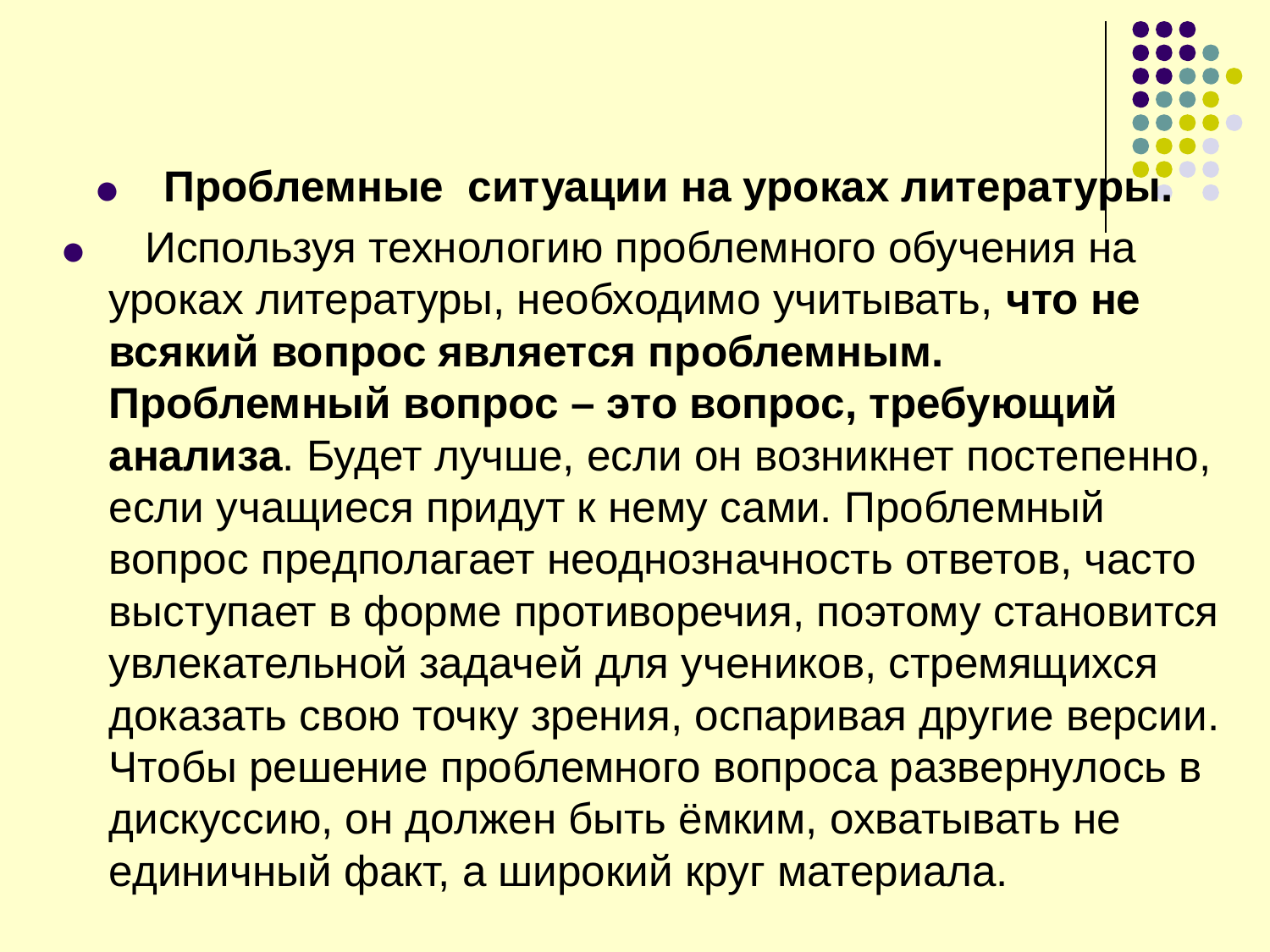

Проблемные  ситуации на уроках литературы.
   Используя технологию проблемного обучения на уроках литературы, необходимо учитывать, что не всякий вопрос является проблемным. Проблемный вопрос – это вопрос, требующий анализа. Будет лучше, если он возникнет постепенно, если учащиеся придут к нему сами. Проблемный вопрос предполагает неоднозначность ответов, часто выступает в форме противоречия, поэтому становится увлекательной задачей для учеников, стремящихся доказать свою точку зрения, оспаривая другие версии. Чтобы решение проблемного вопроса развернулось в дискуссию, он должен быть ёмким, охватывать не единичный факт, а широкий круг материала.